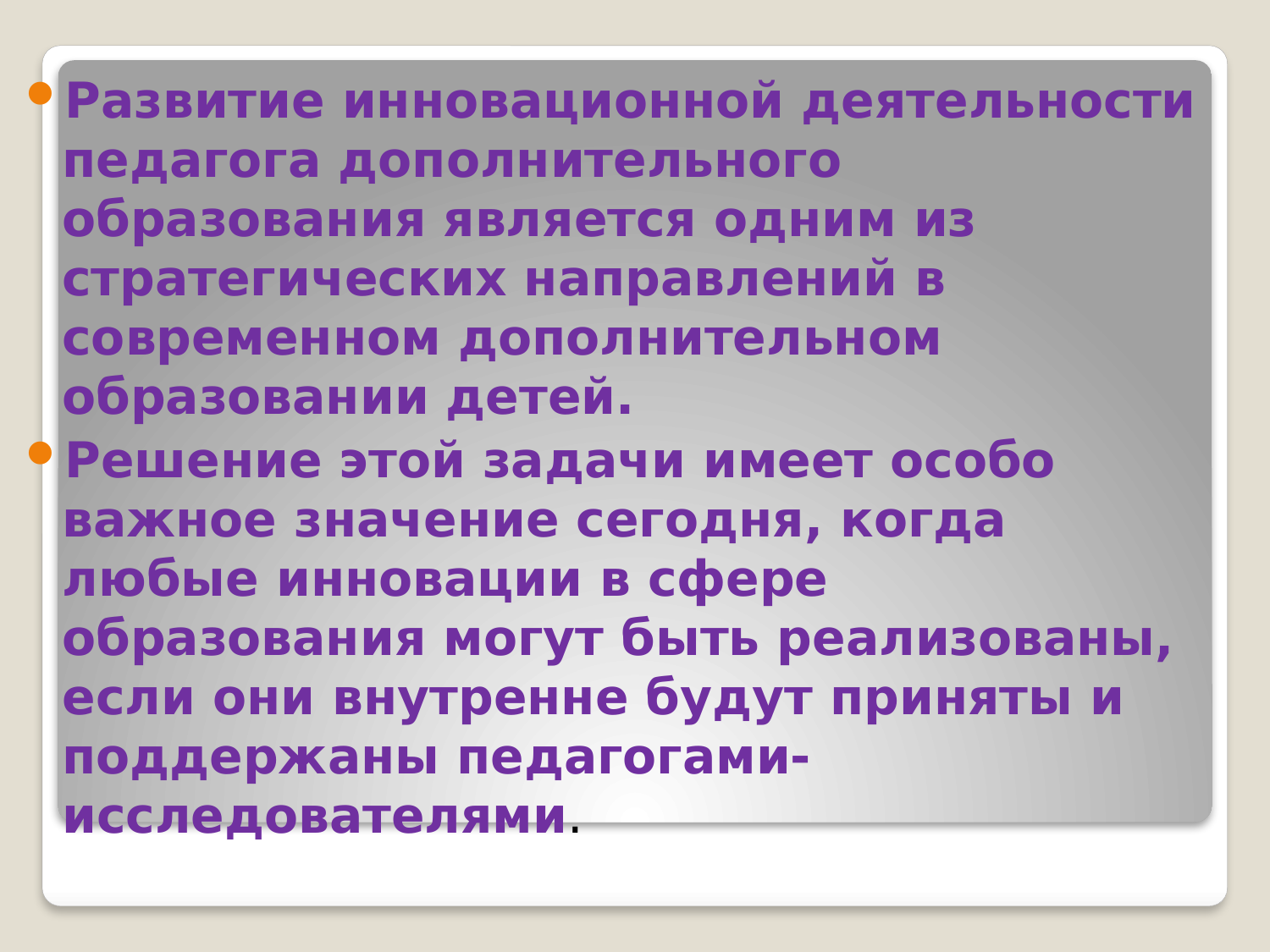

Развитие инновационной деятельности педагога дополнительного образования является одним из стратегических направлений в  современном дополнительном образовании детей.
Решение этой задачи имеет особо важное значение сегодня, когда любые инновации в сфере образования могут быть реализованы, если они внутренне будут приняты и поддержаны педагогами-исследователями.
#